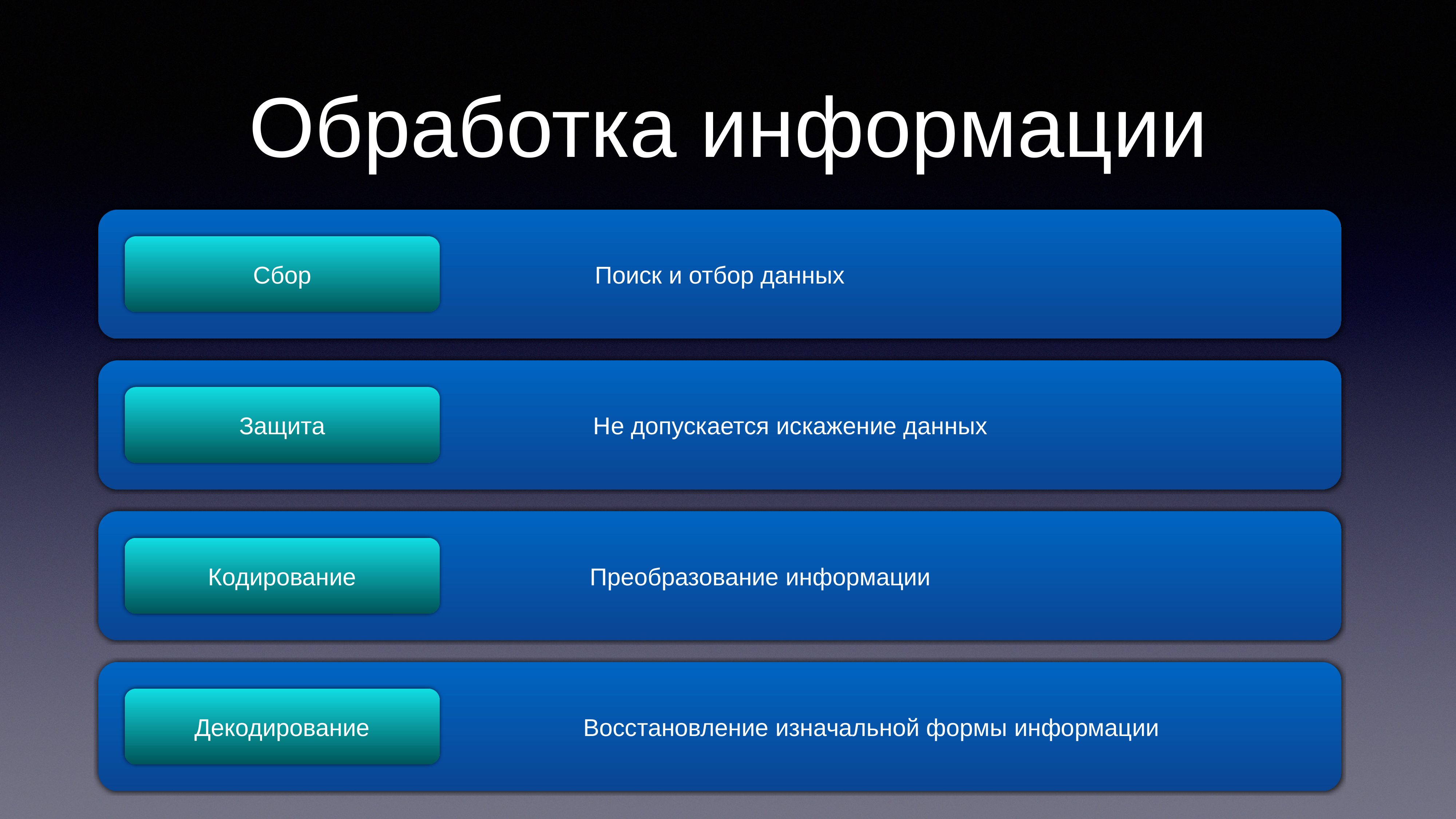

# Обработка информации
Поиск и отбор данных
Сбор
                     Не допускается искажение данных
Защита
            Преобразование информации
Кодирование
                                             Восстановление изначальной формы информации
Декодирование